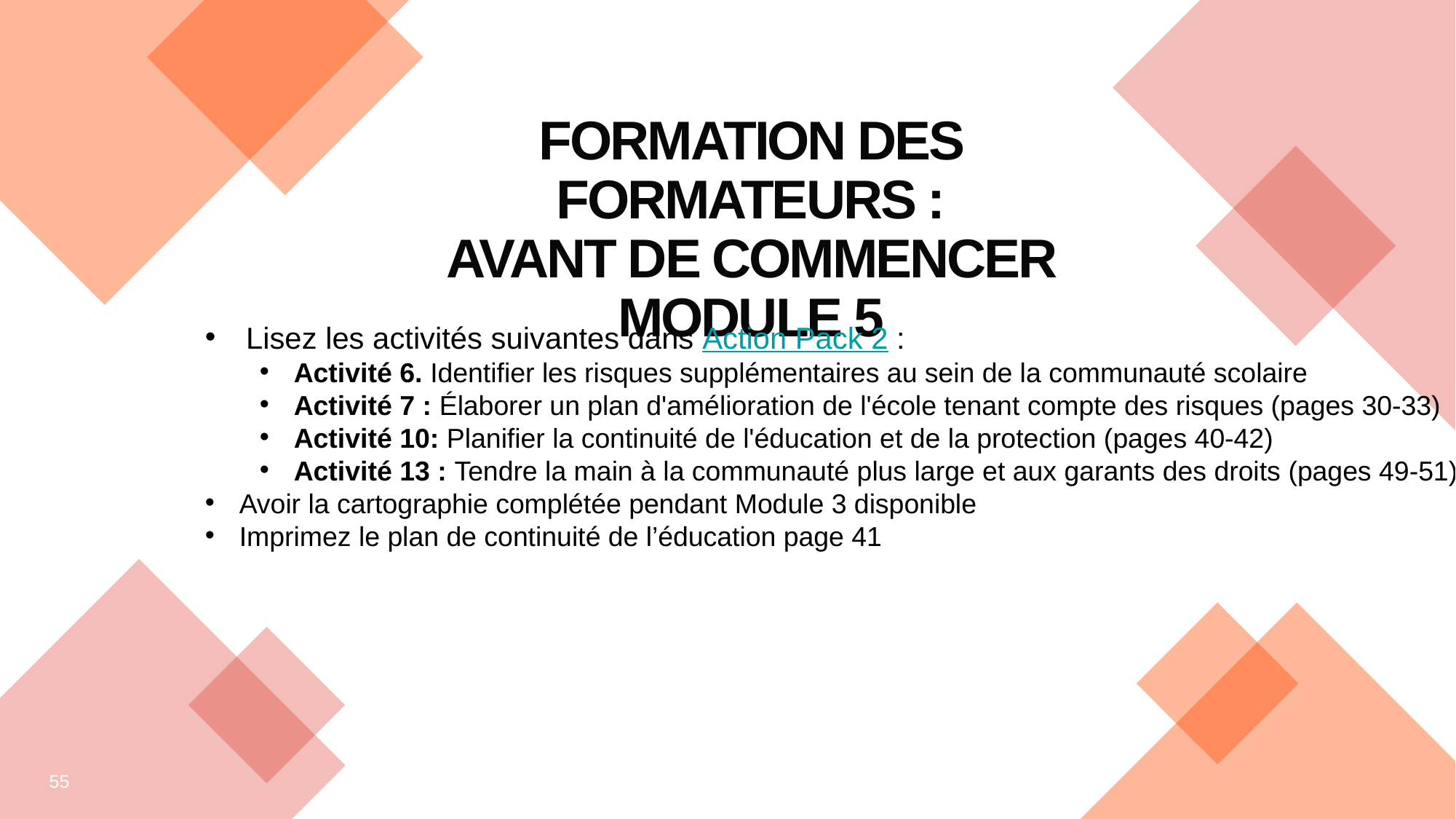

# FORMATION DES FORMATEURS : Avant de commencer module 5

Lisez les activités suivantes dans Action Pack 2 :
Activité 6. Identifier les risques supplémentaires au sein de la communauté scolaire
Activité 7 : Élaborer un plan d'amélioration de l'école tenant compte des risques (pages 30-33)
Activité 10: Planifier la continuité de l'éducation et de la protection (pages 40-42)
Activité 13 : Tendre la main à la communauté plus large et aux garants des droits (pages 49-51)
Avoir la cartographie complétée pendant Module 3 disponible
Imprimez le plan de continuité de l’éducation page 41

55